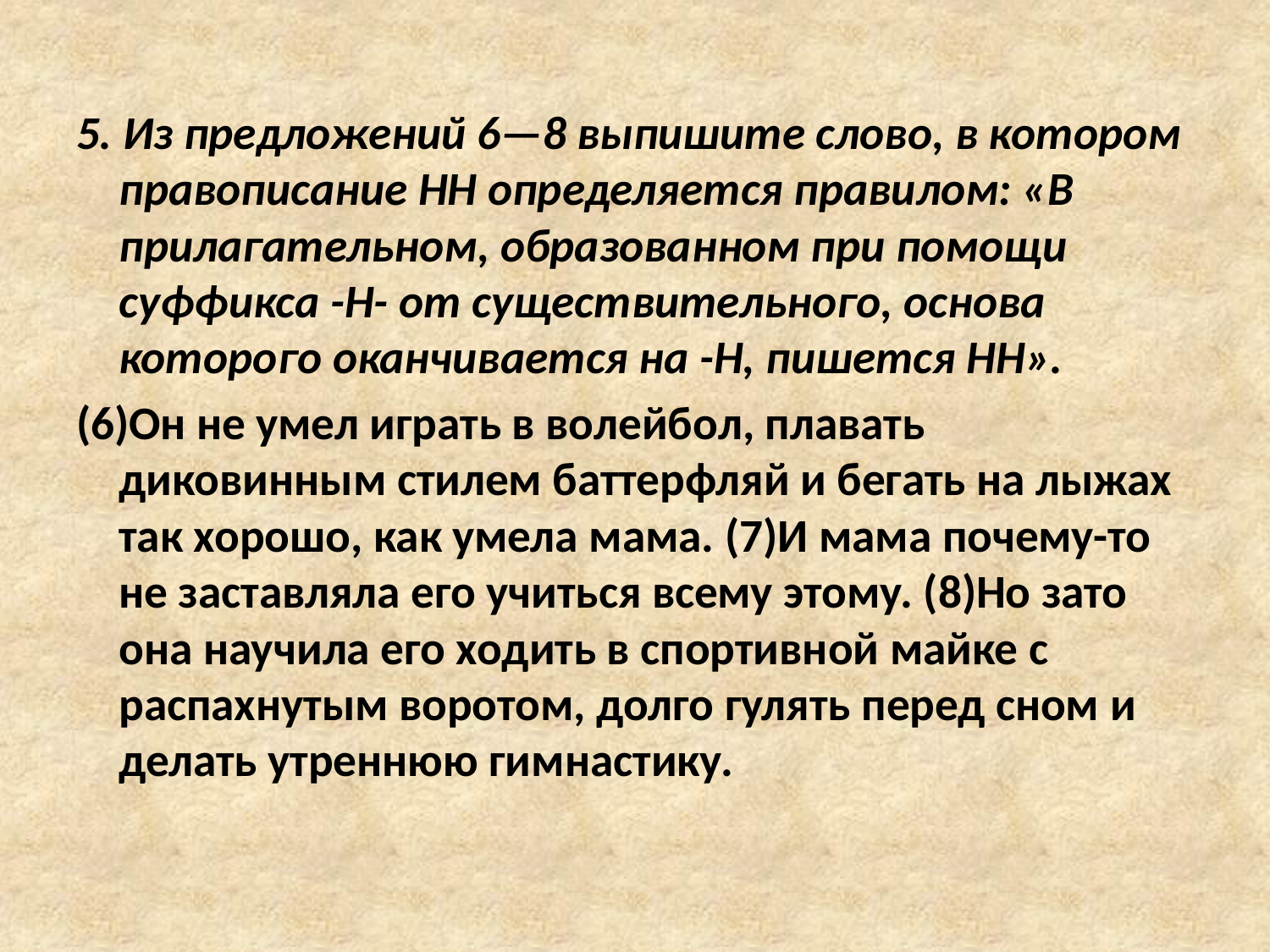

5. Из предложений 6—8 выпишите слово, в котором правописание НН определяется правилом: «В прилагательном, образованном при помощи суффикса -Н- от существительного, основа которого оканчивается на -Н, пишется НН».
(6)Он не умел играть в волейбол, плавать диковинным стилем баттерфляй и бегать на лыжах так хорошо, как умела мама. (7)И мама почему-то не заставляла его учиться всему этому. (8)Но зато она научила его ходить в спортивной майке с распахнутым воротом, долго гулять перед сном и делать утреннюю гимнастику.